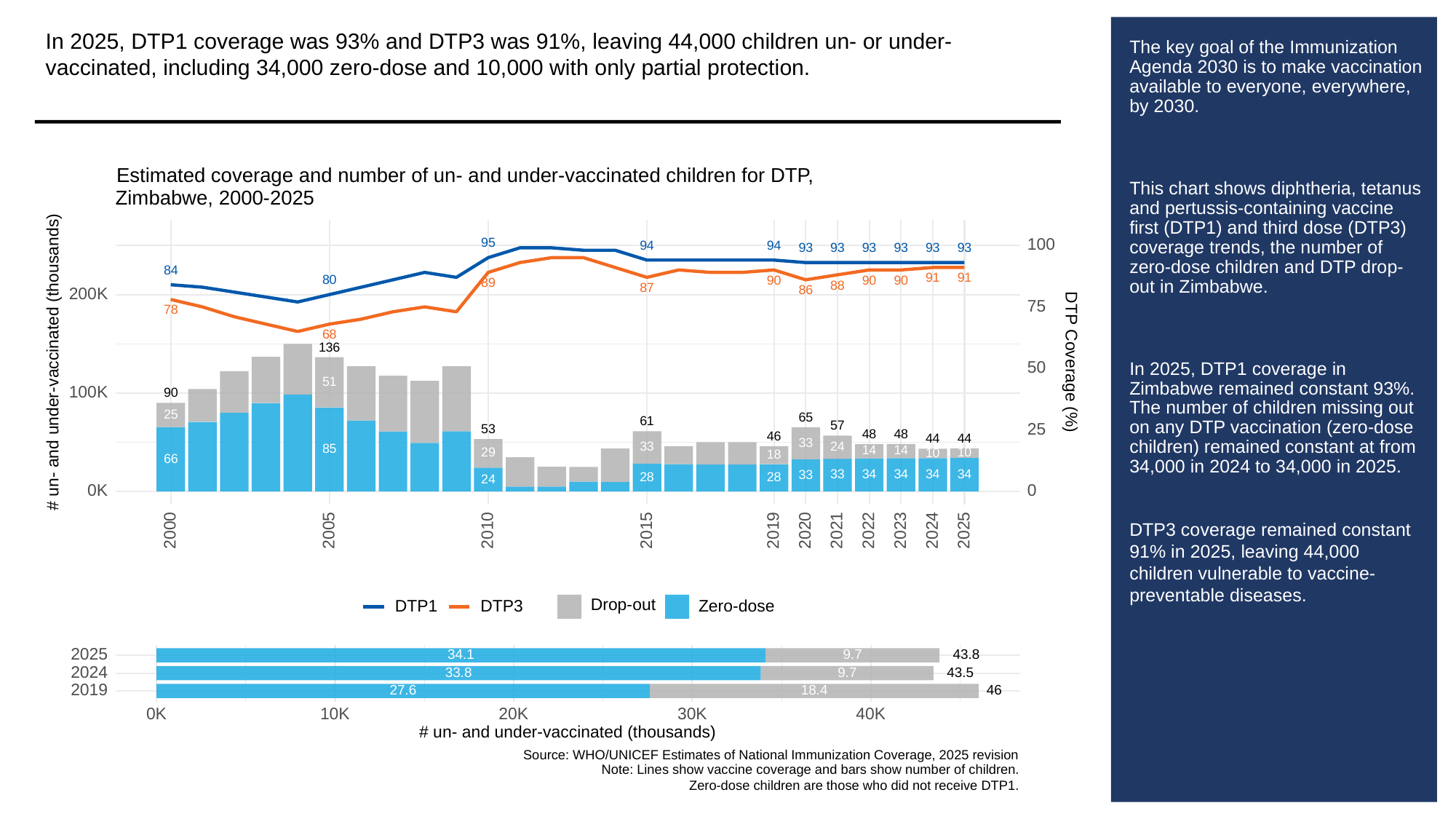

In 2025, DTP1 coverage was 93% and DTP3 was 91%, leaving 44,000 children un- or under-vaccinated, including 34,000 zero-dose and 10,000 with only partial protection.
# The key goal of the Immunization Agenda 2030 is to make vaccination available to everyone, everywhere, by 2030.

This chart shows diphtheria, tetanus and pertussis-containing vaccine first (DTP1) and third dose (DTP3) coverage trends, the number of zero-dose children and DTP drop-out in Zimbabwe.

In 2025, DTP1 coverage in Zimbabwe remained constant 93%. The number of children missing out on any DTP vaccination (zero-dose children) remained constant at from 34,000 in 2024 to 34,000 in 2025.

DTP3 coverage remained constant 91% in 2025, leaving 44,000 children vulnerable to vaccine-preventable diseases.

Estimated coverage and number of un- and under-vaccinated children for DTP,
Zimbabwe, 2000-2025

95
100
94
94
93
93
93
93
93
93

84
91
91
80
90
90
90
89
88
87
86
200K

75
78
68
136

# un- and under-vaccinated (thousands)
DTP Coverage (%)

50

51

100K
90

25

65
61

57

25
53

48
48

46
44
44

33

24
33

85

14
14
10

29
10

18
66

34
34
34
34
33
33
28
28
24

0K
0

2023
2000
2005
2010
2015
2019
2020
2021
2022
2024
2025

Drop-out
DTP3
Zero-dose
DTP1

2025
34.1
43.8
9.7

2024
33.8
43.5
9.7

2019
27.6
18.4
46

30K
0K
10K
20K
40K
# un- and under-vaccinated (thousands)
Source: WHO/UNICEF Estimates of National Immunization Coverage, 2025 revision
Note: Lines show vaccine coverage and bars show number of children.
Zero-dose children are those who did not receive DTP1.